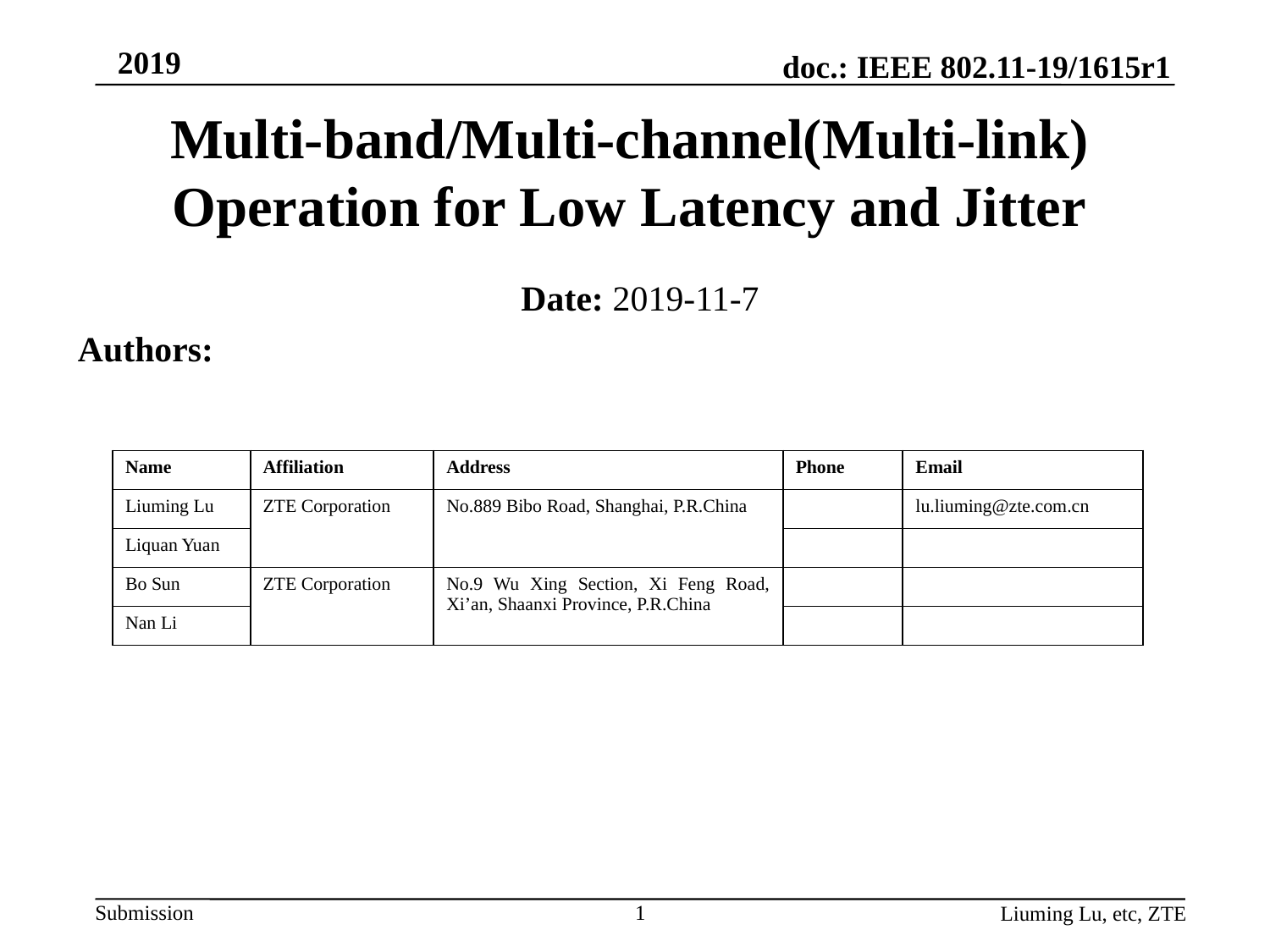

Multi-band/Multi-channel(Multi-link) Operation for Low Latency and Jitter
Date: 2019-11-7
Authors:
| Name | Affiliation | Address | Phone | Email |
| --- | --- | --- | --- | --- |
| Liuming Lu | ZTE Corporation | No.889 Bibo Road, Shanghai, P.R.China |  | lu.liuming@zte.com.cn |
| Liquan Yuan |  |  |  |  |
| Bo Sun | ZTE Corporation | No.9 Wu Xing Section, Xi Feng Road, Xi’an, Shaanxi Province, P.R.China |  |  |
| Nan Li |  |  |  |  |
1
Liuming Lu, etc, ZTE